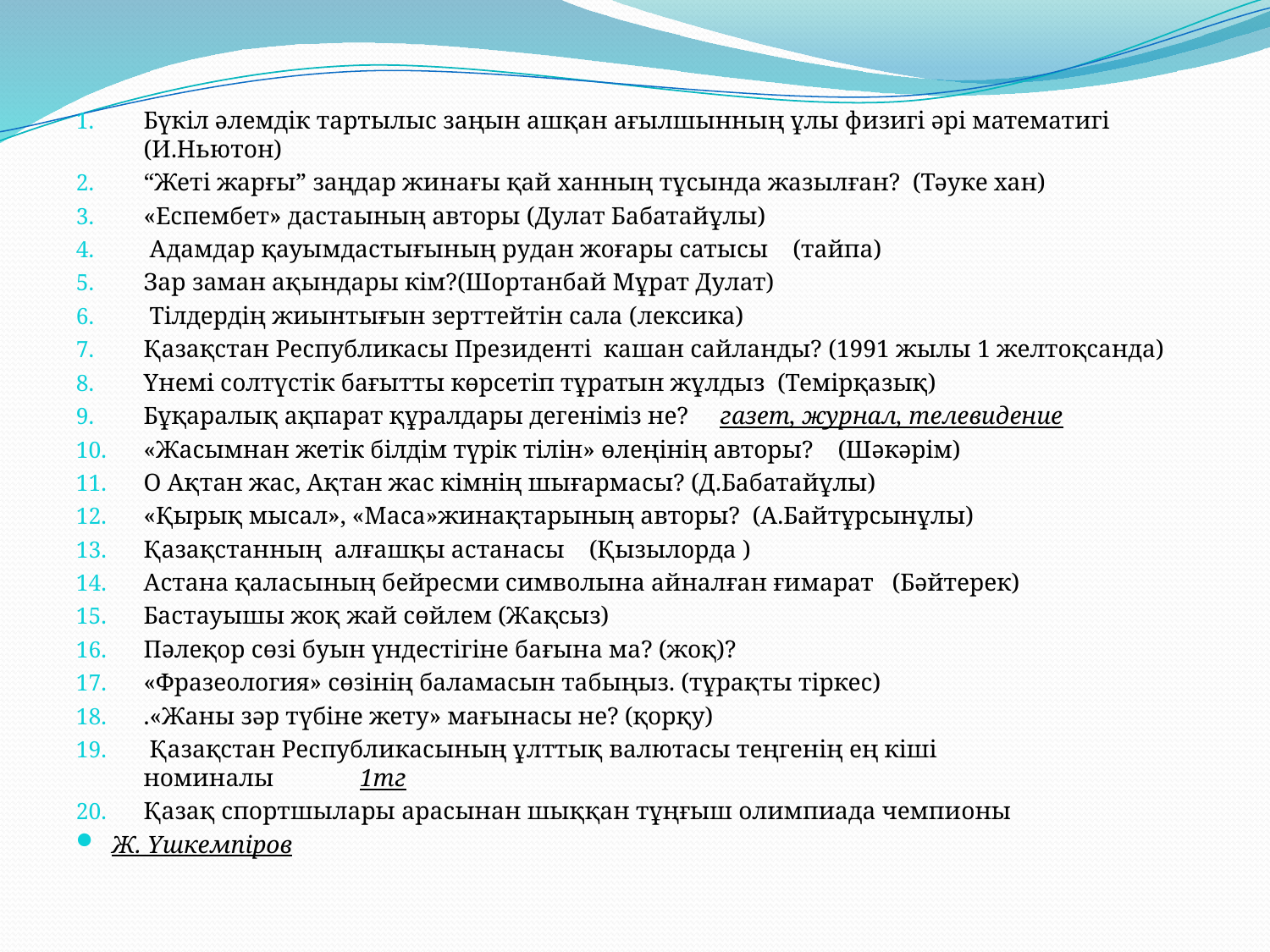

Бүкіл әлемдік тартылыс заңын ашқан ағылшынның ұлы физигі әрі математигі (И.Ньютон)
“Жеті жарғы” заңдар жинағы қай ханның тұсында жазылған?  (Тәуке хан)
«Еспембет» дастаының авторы (Дулат Бабатайұлы)
 Адамдар қауымдастығының рудан жоғары сатысы    (тайпа)
Зар заман ақындары кім?(Шортанбай Мұрат Дулат)
 Тілдердің жиынтығын зерттейтін сала (лексика)
Қазақстан Республикасы Президенті  кашан сайланды? (1991 жылы 1 желтоқсанда)
Үнемі солтүстік бағытты көрсетіп тұратын жұлдыз  (Темірқазық)
Бұқаралық ақпарат құралдары дегеніміз не?     газет, журнал, телевидение
«Жасымнан жетік білдім түрік тілін» өлеңінің авторы?    (Шәкәрім)
О Ақтан жас, Ақтан жас кімнің шығармасы? (Д.Бабатайұлы)
«Қырық мысал», «Маса»жинақтарының авторы?  (А.Байтұрсынұлы)
Қазақстанның  алғашқы астанасы    (Қызылорда )
Астана қаласының бейресми символына айналған ғимарат   (Бәйтерек)
Бастауышы жоқ жай сөйлем (Жақсыз)
Пәлеқор сөзі буын үндестігіне бағына ма? (жоқ)?
«Фразеология» сөзінің баламасын табыңыз. (тұрақты тіркес)
.«Жаны зәр түбіне жету» мағынасы не? (қорқу)
 Қазақстан Республикасының ұлттық валютасы теңгенің ең кіші номиналы              1тг
Қазақ спортшылары арасынан шыққан тұңғыш олимпиада чемпионы
Ж. Үшкемпіров